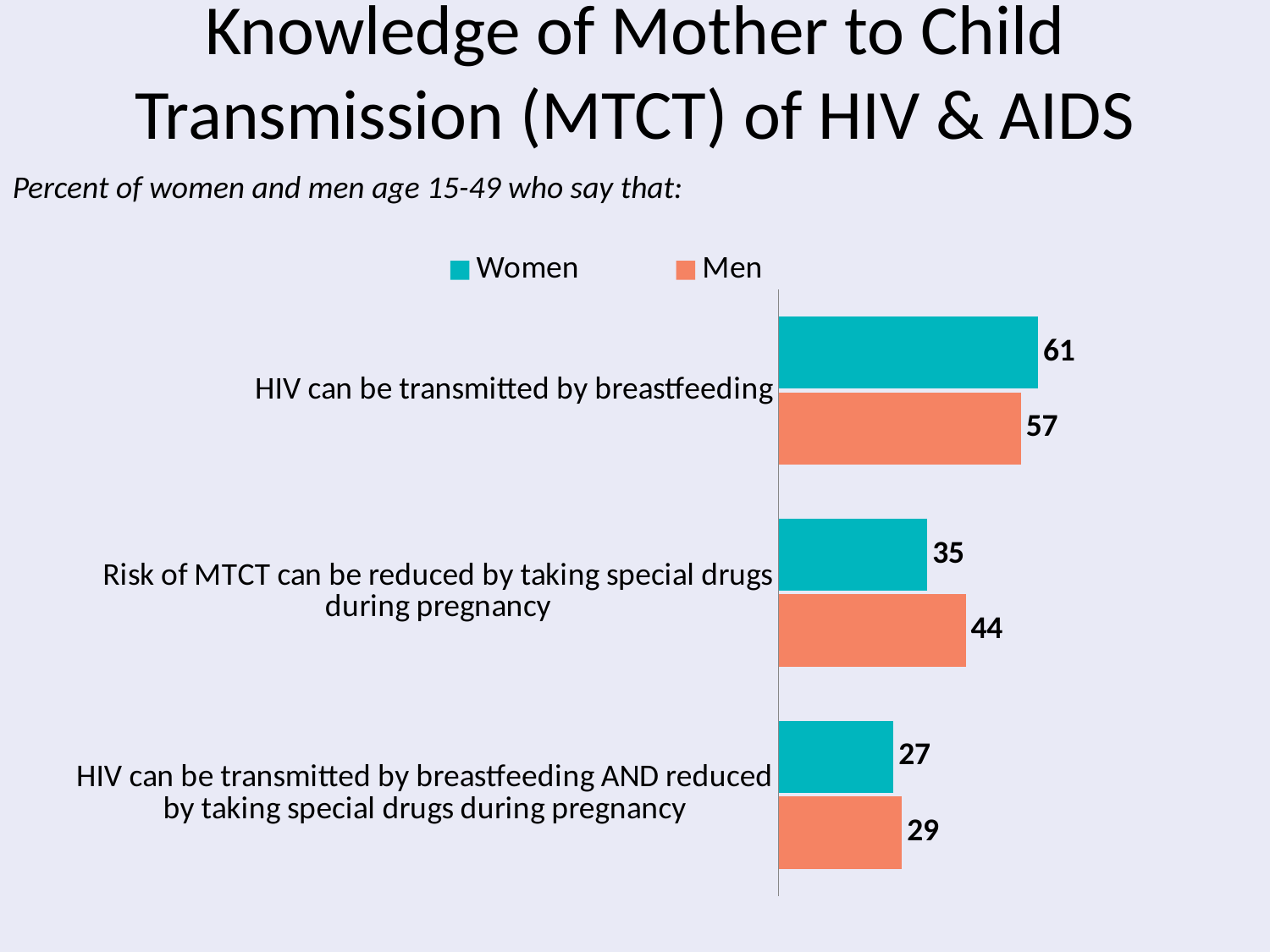

# Knowledge of Mother to Child Transmission (MTCT) of HIV & AIDS
Percent of women and men age 15-49 who say that:

### Chart

| Category | Men | Women  |
|---|---|---|
| HIV can be transmitted by breastfeeding AND reduced by taking special drugs during pregnancy | 29.0 | 27.0 |
| Risk of MTCT can be reduced by taking special drugs during pregnancy | 44.0 | 35.0 |
| HIV can be transmitted by breastfeeding | 57.0 | 61.0 |